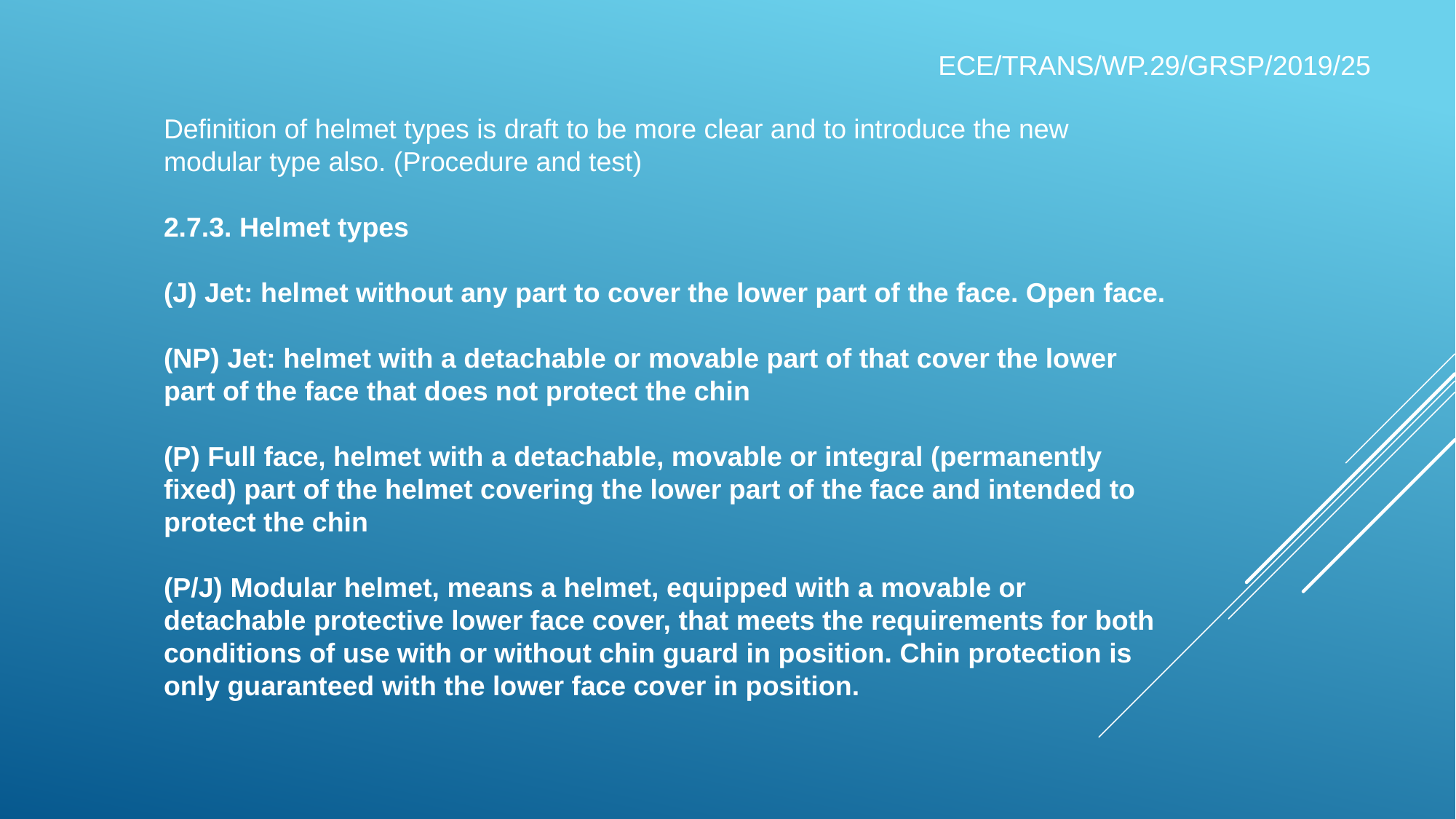

ECE/TRANS/WP.29/GRSP/2019/25
Definition of helmet types is draft to be more clear and to introduce the new modular type also. (Procedure and test)

2.7.3. Helmet types

(J) Jet: helmet without any part to cover the lower part of the face. Open face.

(NP) Jet: helmet with a detachable or movable part of that cover the lower part of the face that does not protect the chin

(P) Full face, helmet with a detachable, movable or integral (permanently fixed) part of the helmet covering the lower part of the face and intended to protect the chin

(P/J) Modular helmet, means a helmet, equipped with a movable or detachable protective lower face cover, that meets the requirements for both conditions of use with or without chin guard in position. Chin protection is only guaranteed with the lower face cover in position.